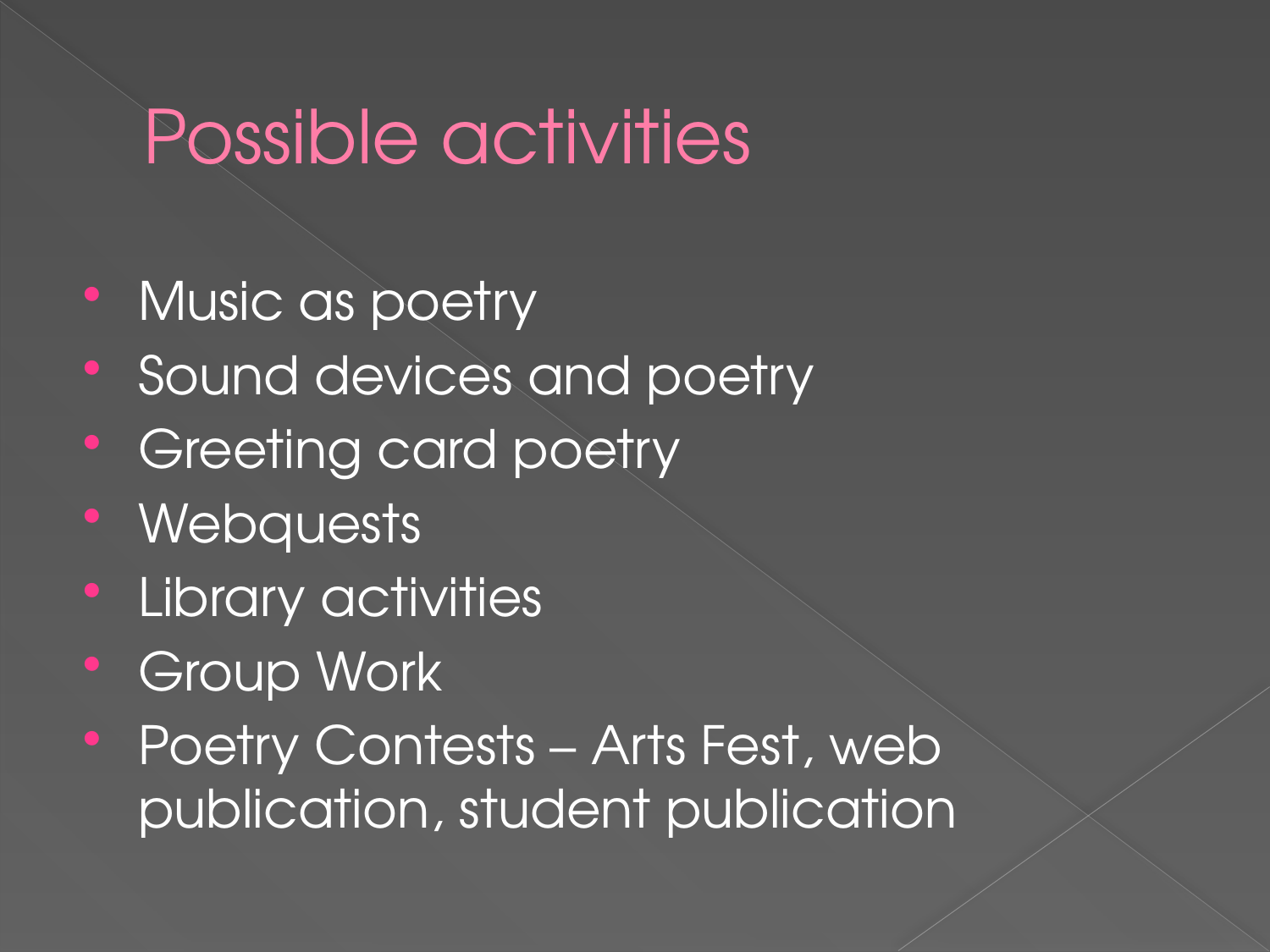

# Possible activities
Music as poetry
Sound devices and poetry
Greeting card poetry
Webquests
Library activities
Group Work
Poetry Contests – Arts Fest, web publication, student publication